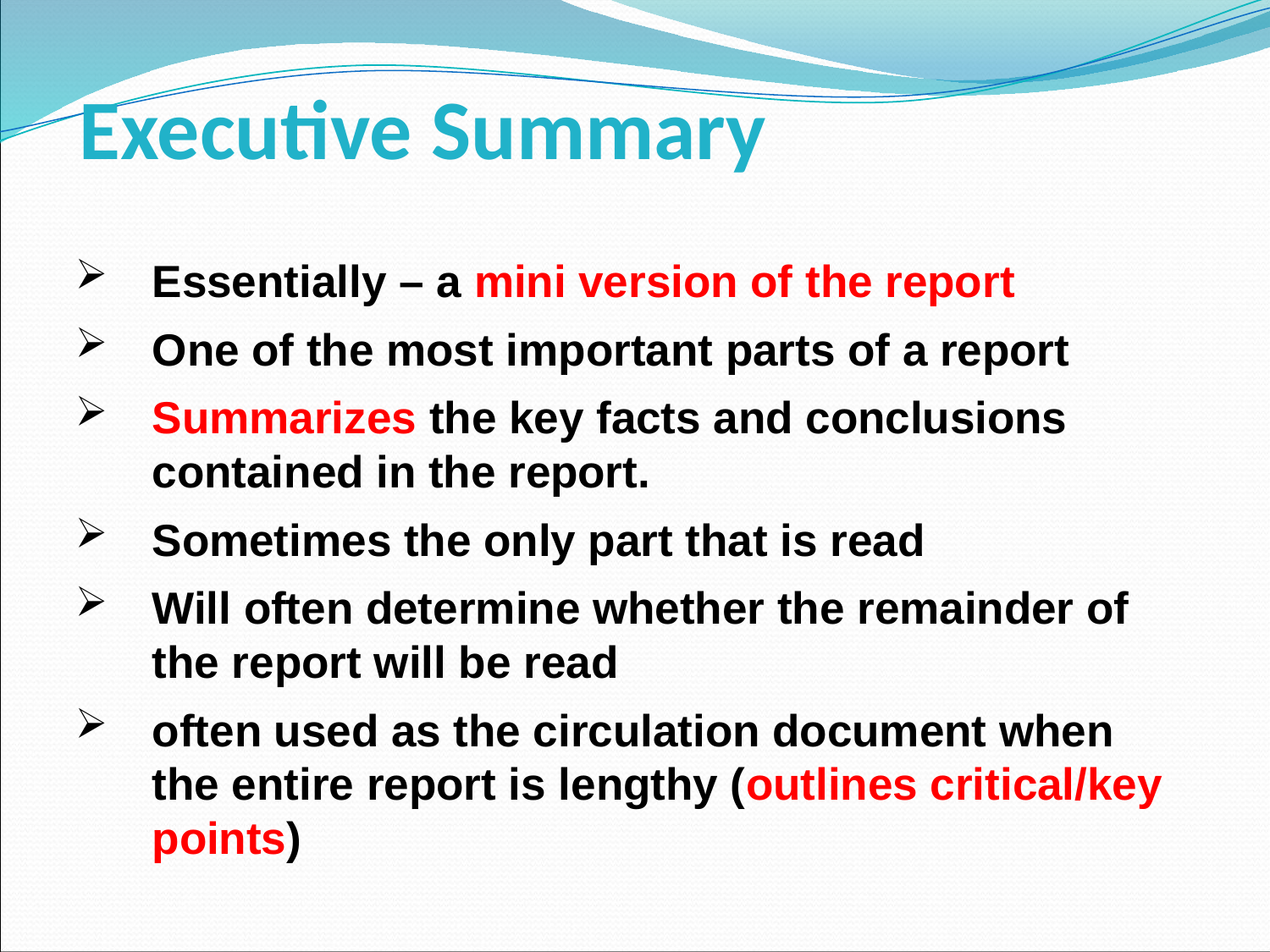

# Executive Summary
Essentially – a mini version of the report
One of the most important parts of a report
Summarizes the key facts and conclusions contained in the report.
Sometimes the only part that is read
Will often determine whether the remainder of the report will be read
often used as the circulation document when the entire report is lengthy (outlines critical/key points)